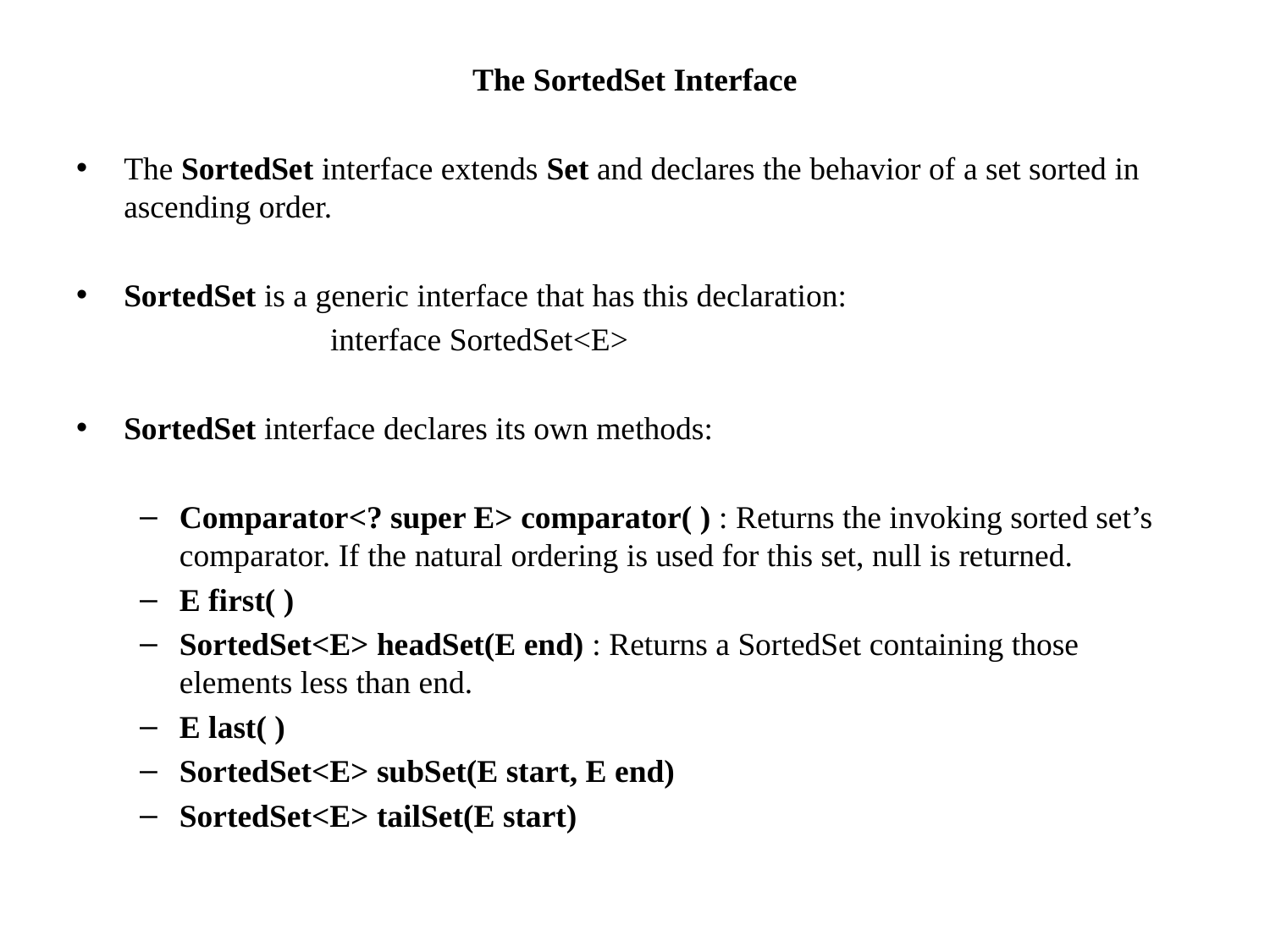

The SortedSet Interface

The SortedSet interface extends Set and declares the behavior of a set sorted in ascending order.

SortedSet is a generic interface that has this declaration:
		interface SortedSet<E>

SortedSet interface declares its own methods:

Comparator<? super E> comparator( ) : Returns the invoking sorted set’s comparator. If the natural ordering is used for this set, null is returned.
E first( )
SortedSet<E> headSet(E end) : Returns a SortedSet containing those elements less than end.
E last( )
SortedSet<E> subSet(E start, E end)
SortedSet<E> tailSet(E start)